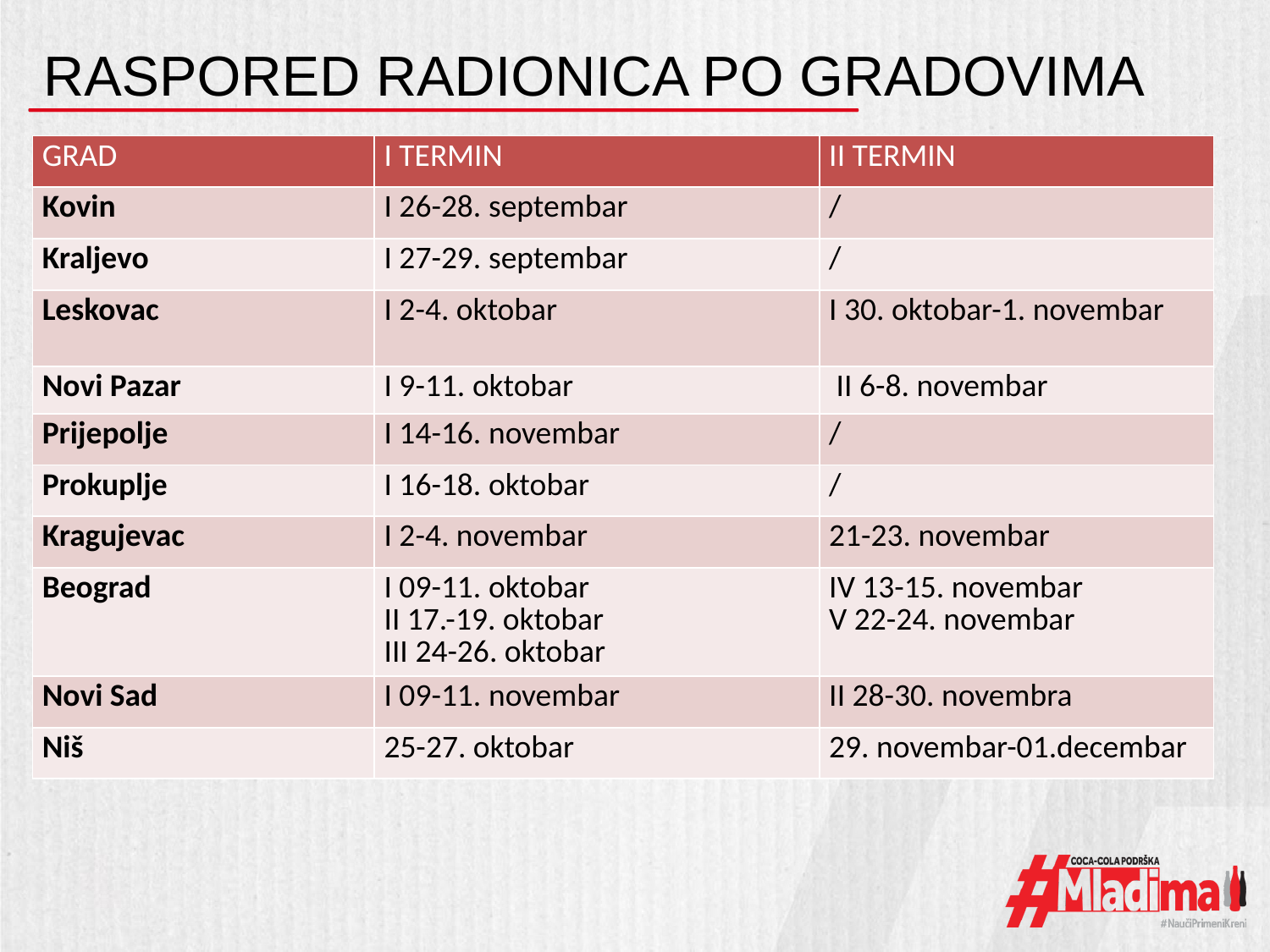

# RASPORED RADIONICA PO GRADOVIMA
| GRAD | I TERMIN | II TERMIN |
| --- | --- | --- |
| Kovin | I 26-28. septembar | / |
| Kraljevo | I 27-29. septembar | / |
| Leskovac | I 2-4. oktobar | I 30. oktobar-1. novembar |
| Novi Pazar | I 9-11. oktobar | II 6-8. novembar |
| Prijepolje | I 14-16. novembar | / |
| Prokuplje | I 16-18. oktobar | / |
| Kragujevac | I 2-4. novembar | 21-23. novembar |
| Beograd | I 09-11. oktobar II 17.-19. oktobar III 24-26. oktobar | IV 13-15. novembar V 22-24. novembar |
| Novi Sad | I 09-11. novembar | II 28-30. novembra |
| Niš | 25-27. oktobar | 29. novembar-01.decembar |